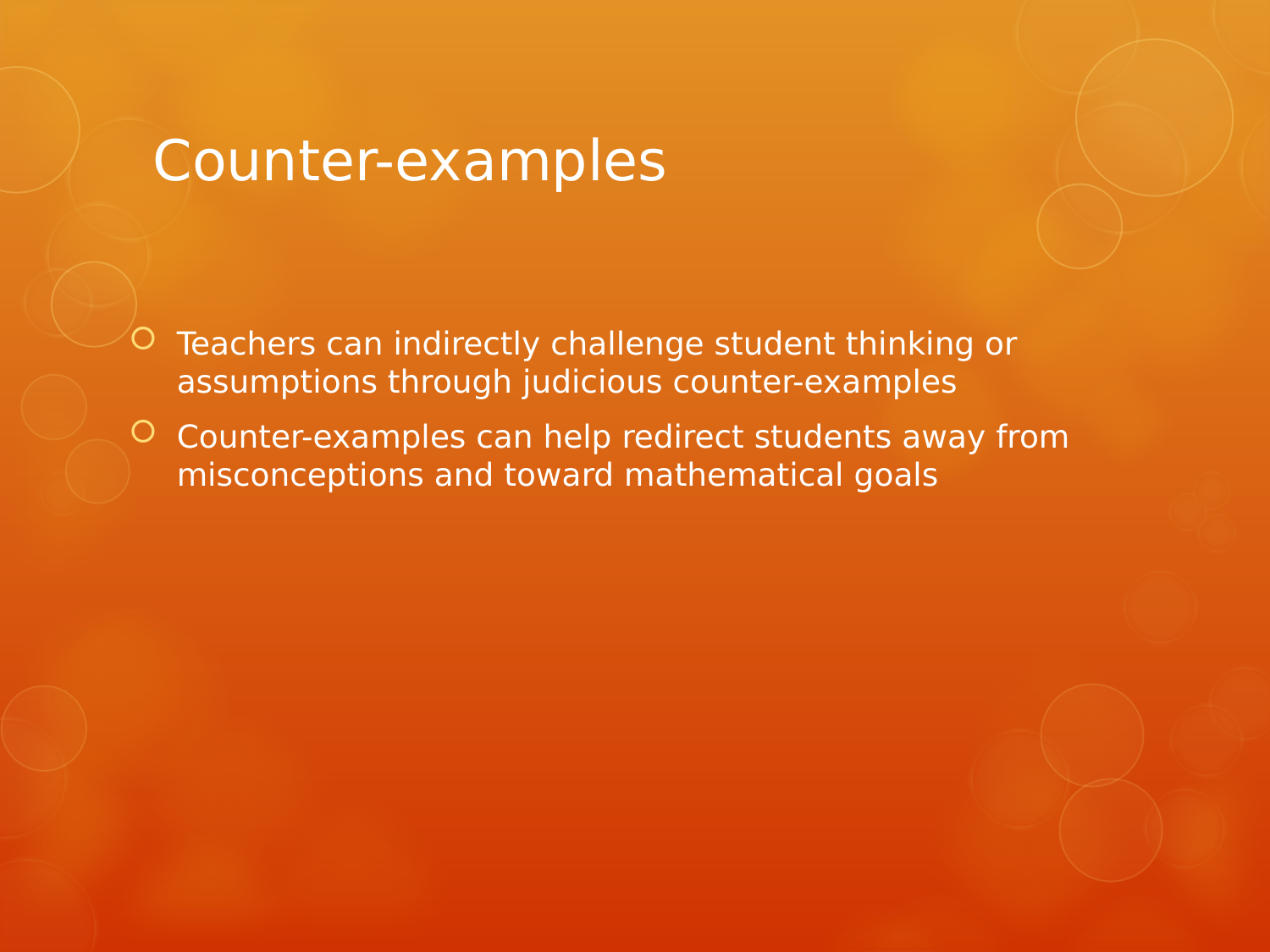

# Counter-examples
Teachers can indirectly challenge student thinking or assumptions through judicious counter-examples
Counter-examples can help redirect students away from misconceptions and toward mathematical goals